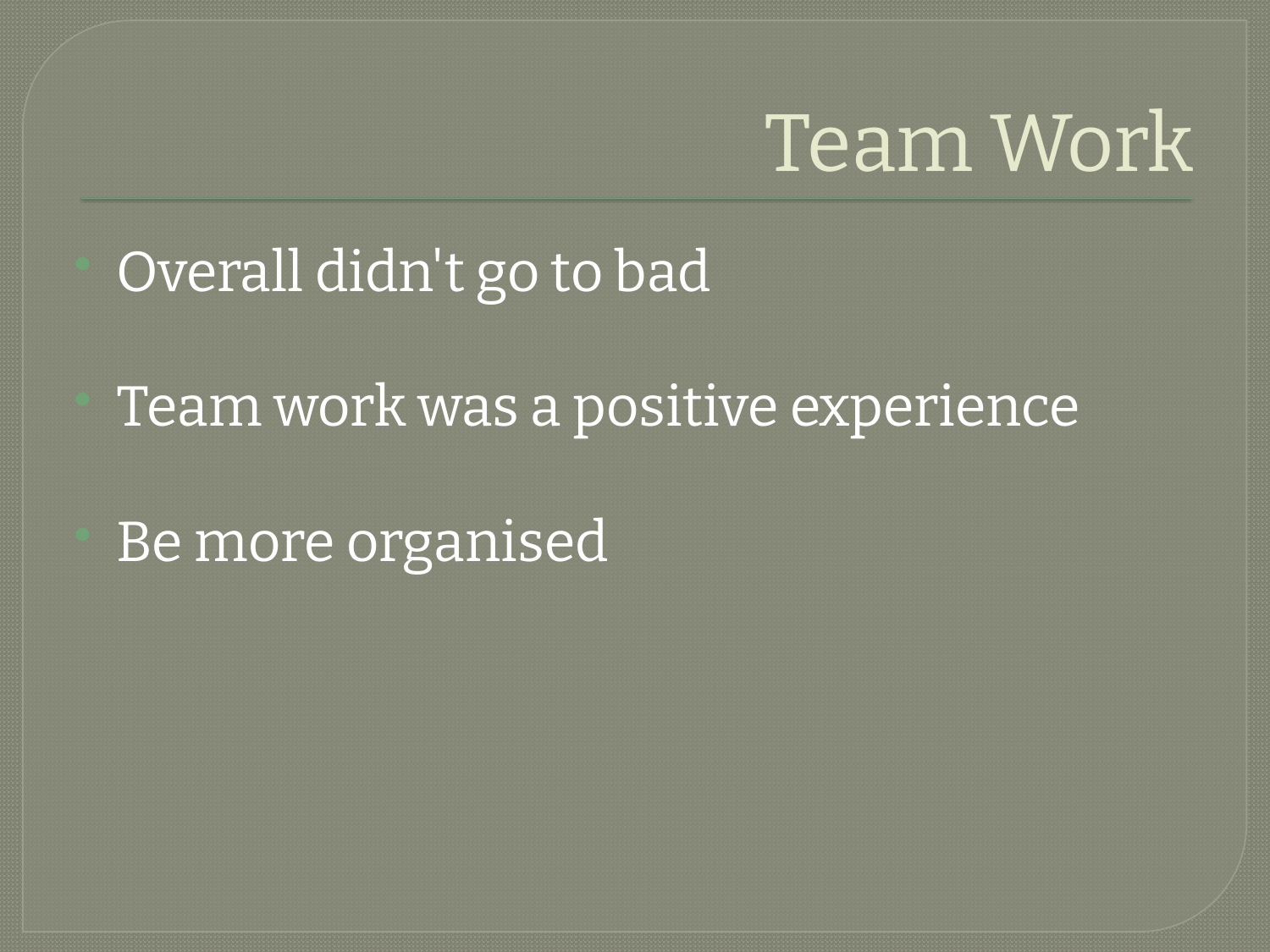

# Team Work
Overall didn't go to bad

Team work was a positive experience

Be more organised